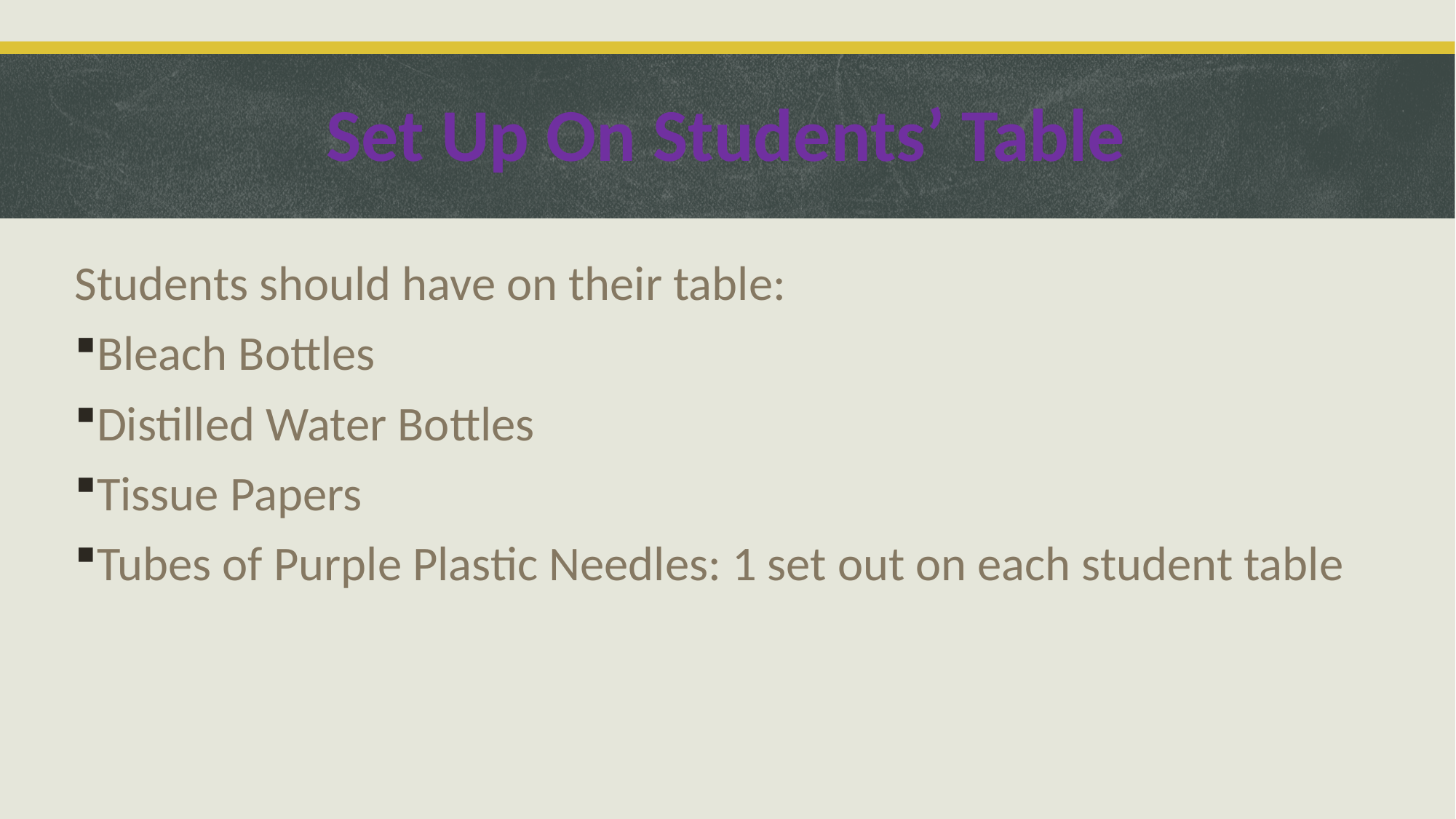

# Set Up On Students’ Table
Students should have on their table:
Bleach Bottles
Distilled Water Bottles
Tissue Papers
Tubes of Purple Plastic Needles: 1 set out on each student table​